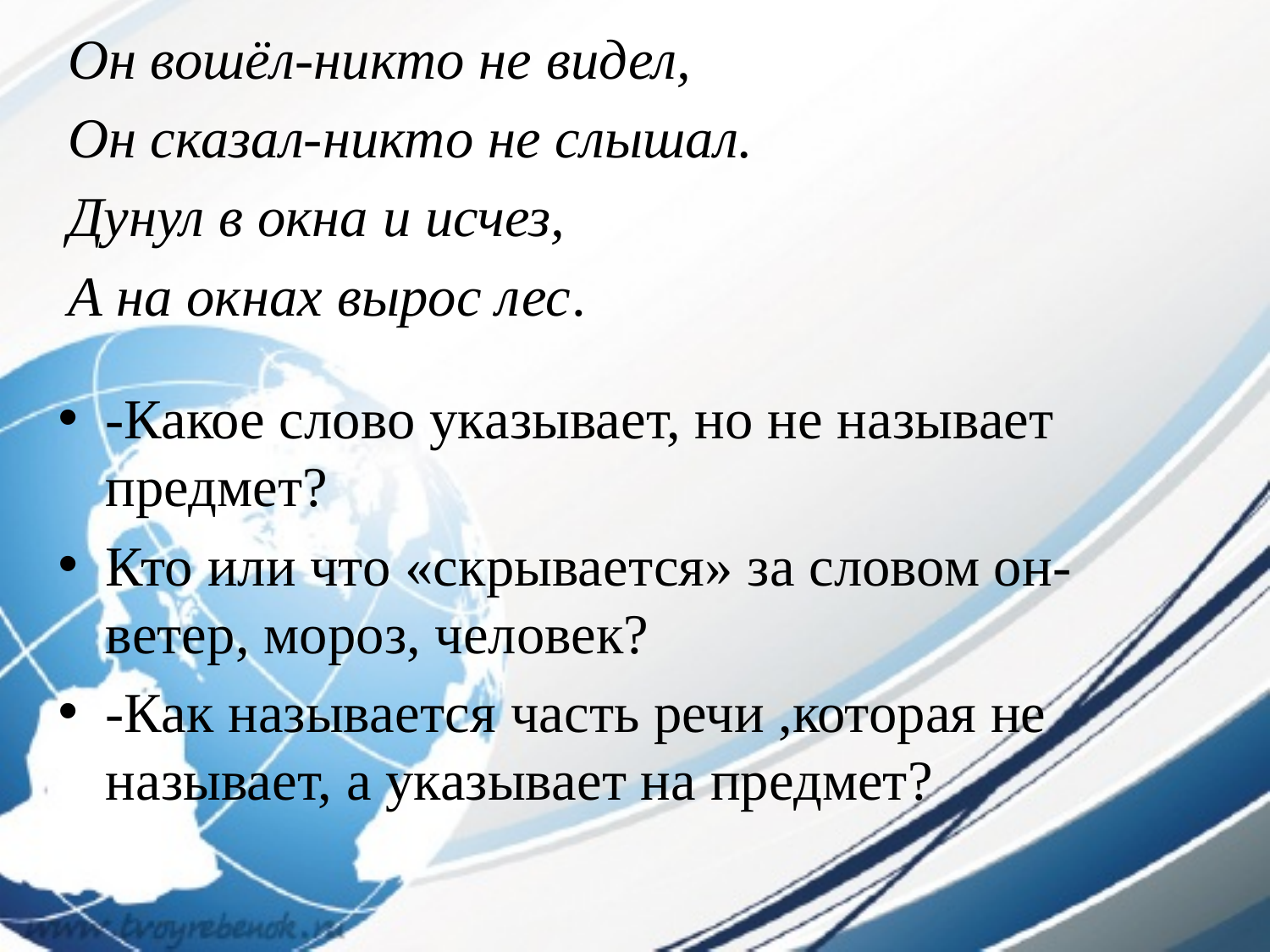

Он вошёл-никто не видел,
Он сказал-никто не слышал.
Дунул в окна и исчез,
А на окнах вырос лес.
-Какое слово указывает, но не называет предмет?
Кто или что «скрывается» за словом он- ветер, мороз, человек?
-Как называется часть речи ,которая не называет, а указывает на предмет?